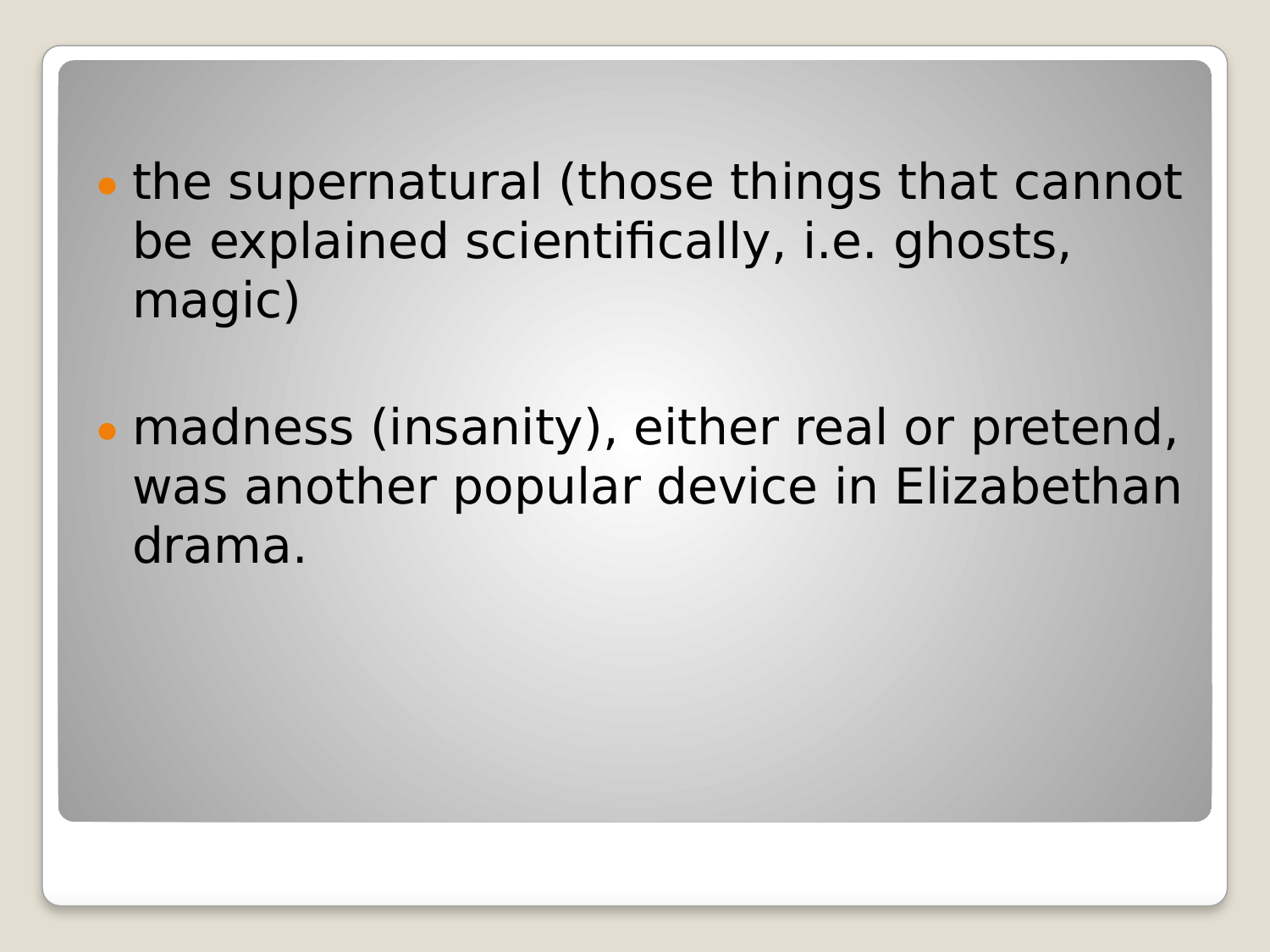

the supernatural (those things that cannot be explained scientifically, i.e. ghosts, magic)

madness (insanity), either real or pretend, was another popular device in Elizabethan drama.

#